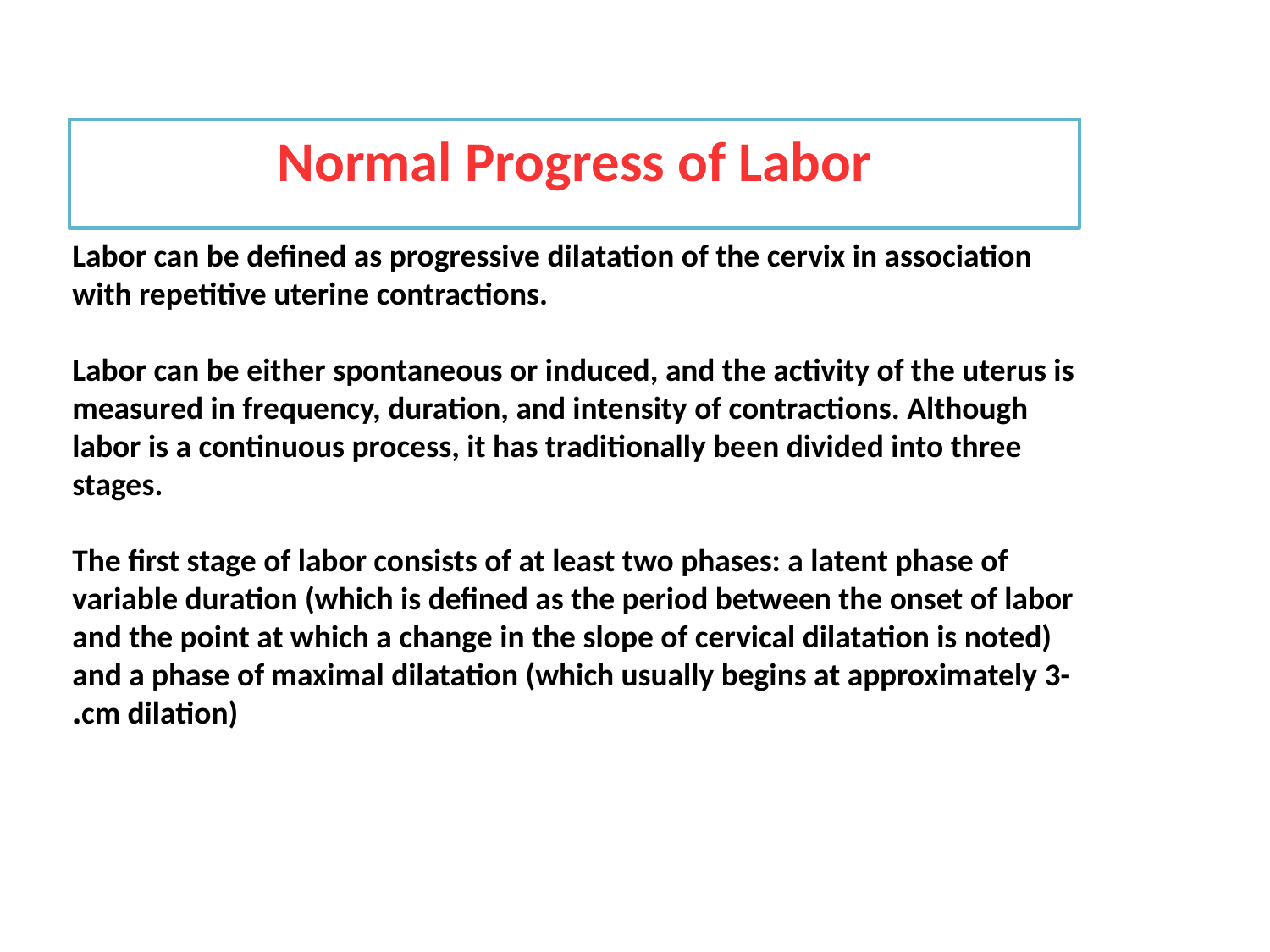

Normal Progress of Labor
# Labor can be defined as progressive dilatation of the cervix in association with repetitive uterine contractions. Labor can be either spontaneous or induced, and the activity of the uterus is measured in frequency, duration, and intensity of contractions. Although labor is a continuous process, it has traditionally been divided into three stages. The first stage of labor consists of at least two phases: a latent phase of variable duration (which is defined as the period between the onset of labor and the point at which a change in the slope of cervical dilatation is noted) and a phase of maximal dilatation (which usually begins at approximately 3-cm dilation).